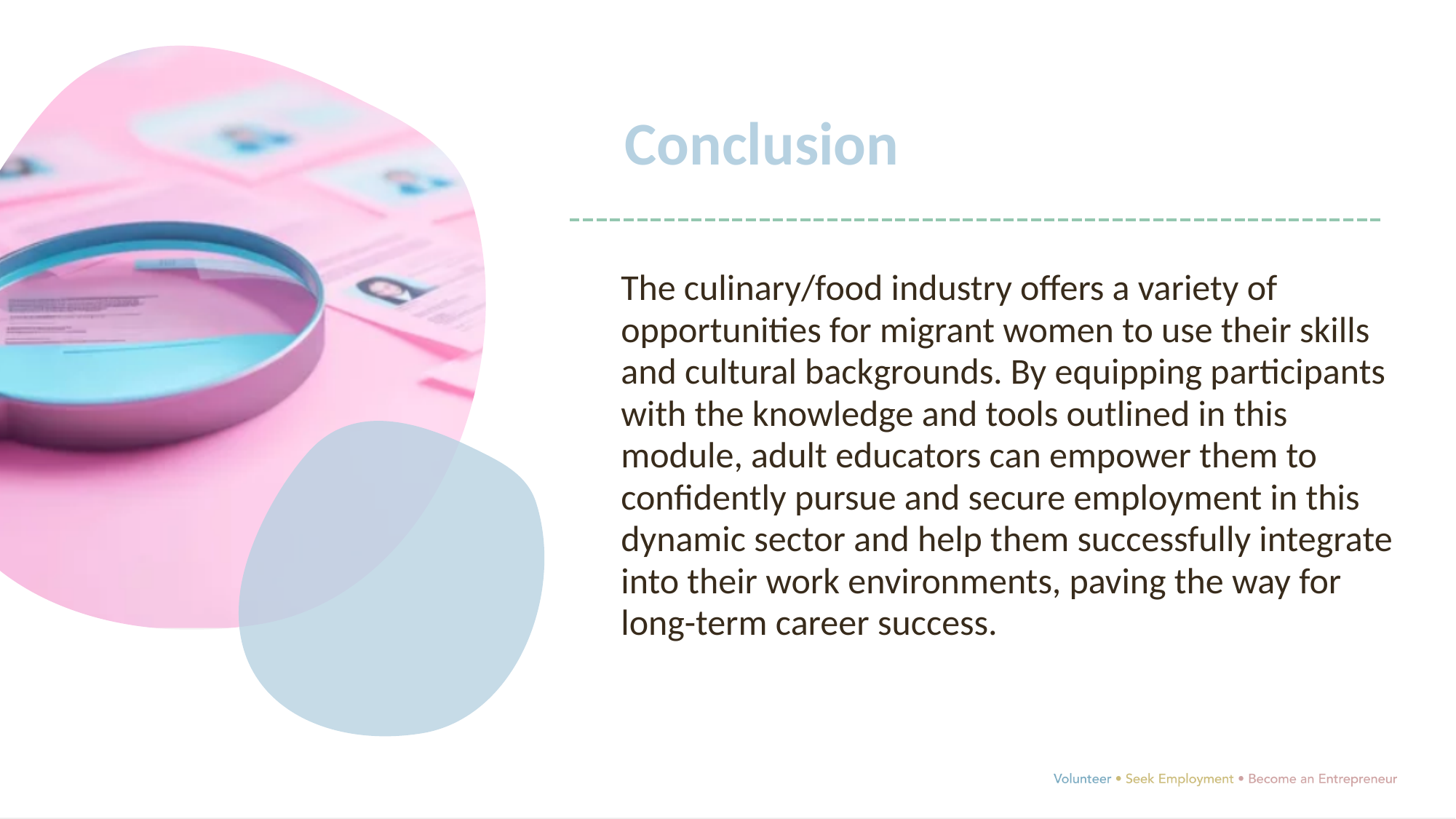

Conclusion

The culinary/food industry offers a variety of opportunities for migrant women to use their skills and cultural backgrounds. By equipping participants with the knowledge and tools outlined in this module, adult educators can empower them to confidently pursue and secure employment in this dynamic sector and help them successfully integrate into their work environments, paving the way for long-term career success.